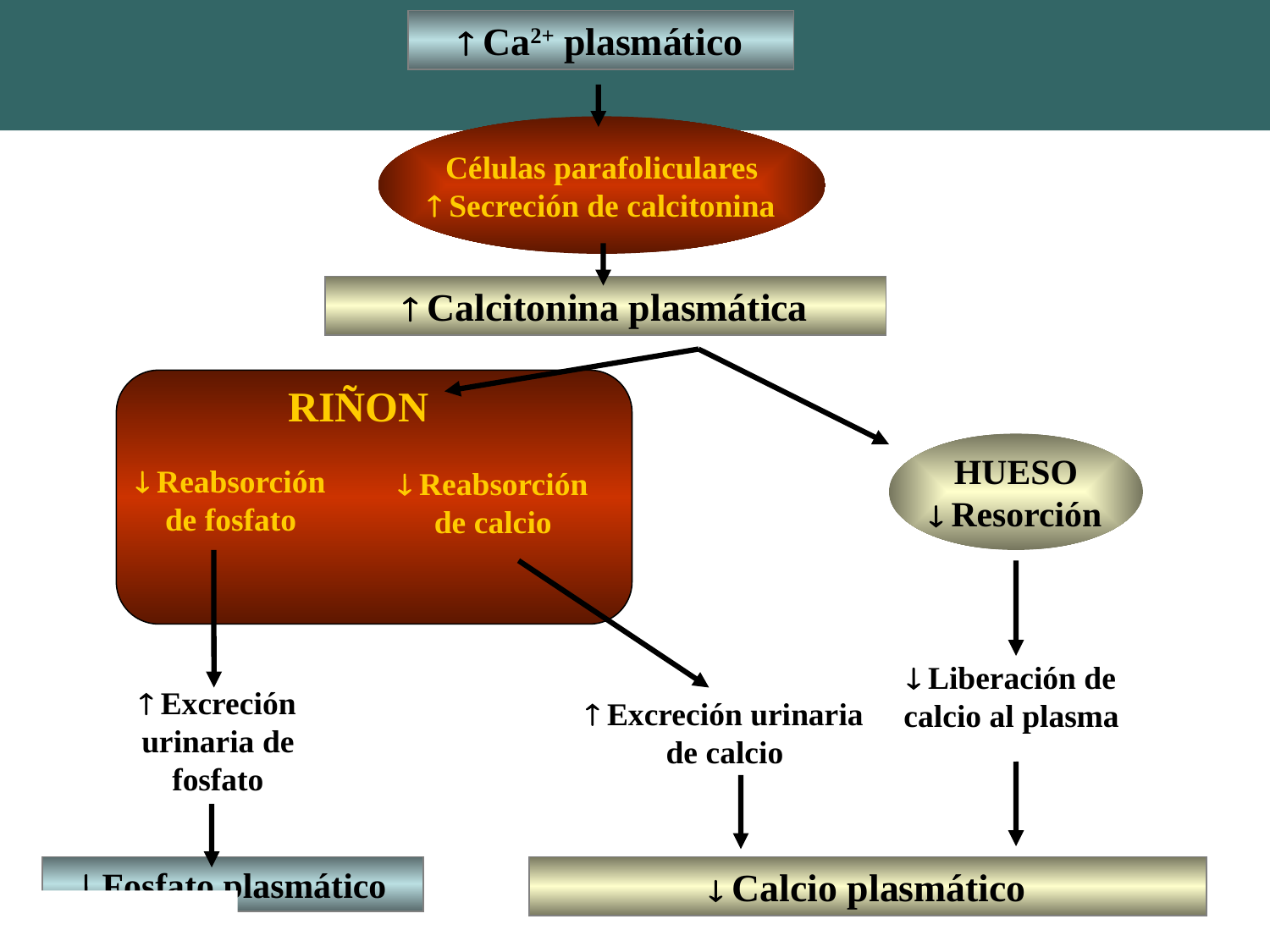

↑ Ca2+ plasmático

Células parafoliculares
↑ Secreción de calcitonina

↑ Calcitonina plasmática

RIÑON
HUESO
↓ Resorción
↓ Reabsorción de fosfato
↓ Reabsorción de calcio

↓ Liberación de calcio al plasma
↑ Excreción urinaria de fosfato
↑ Excreción urinaria de calcio

↓ Fosfato plasmático
↓ Calcio plasmático